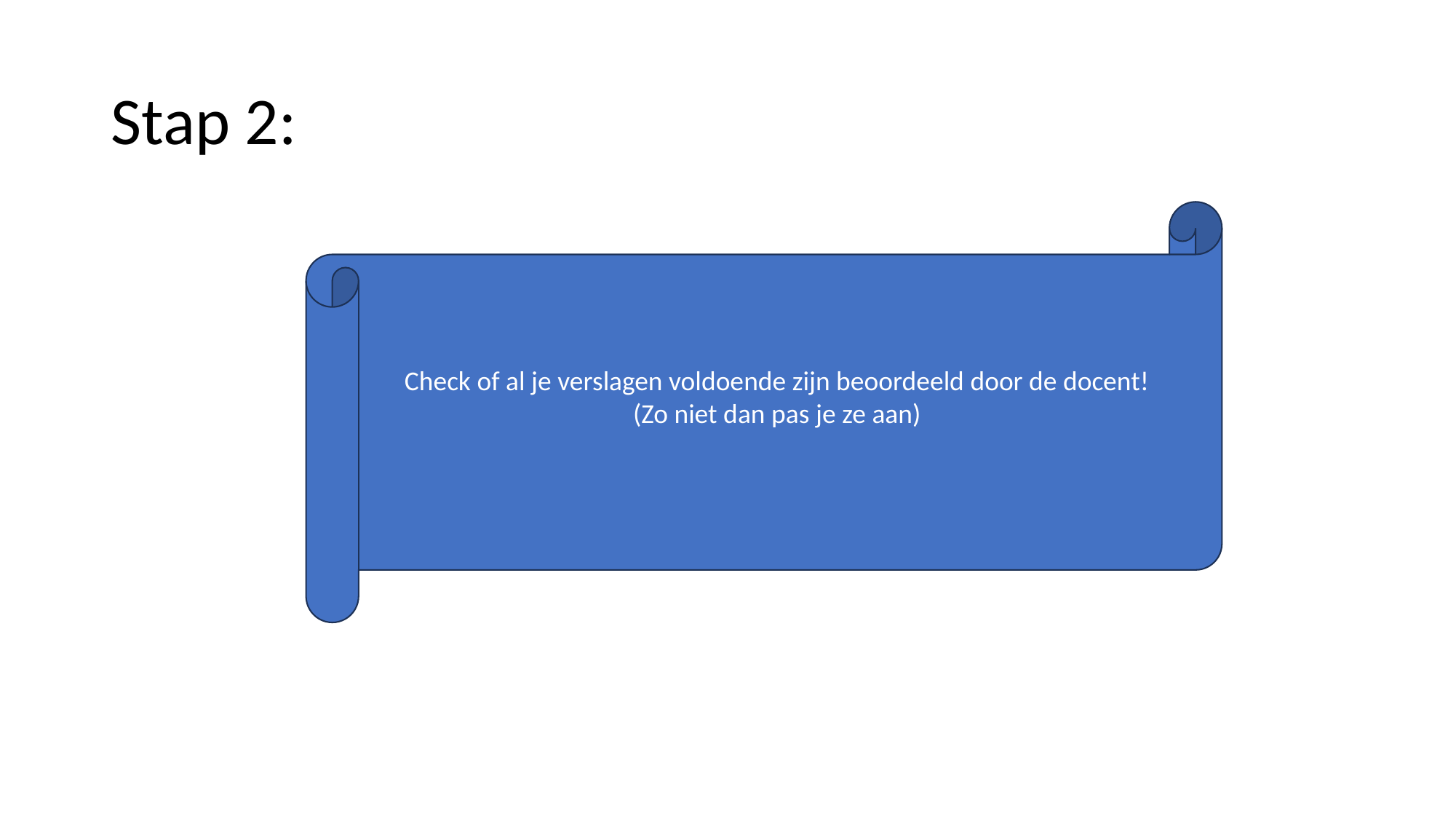

# Stap 2:
Check of al je verslagen voldoende zijn beoordeeld door de docent!
(Zo niet dan pas je ze aan)